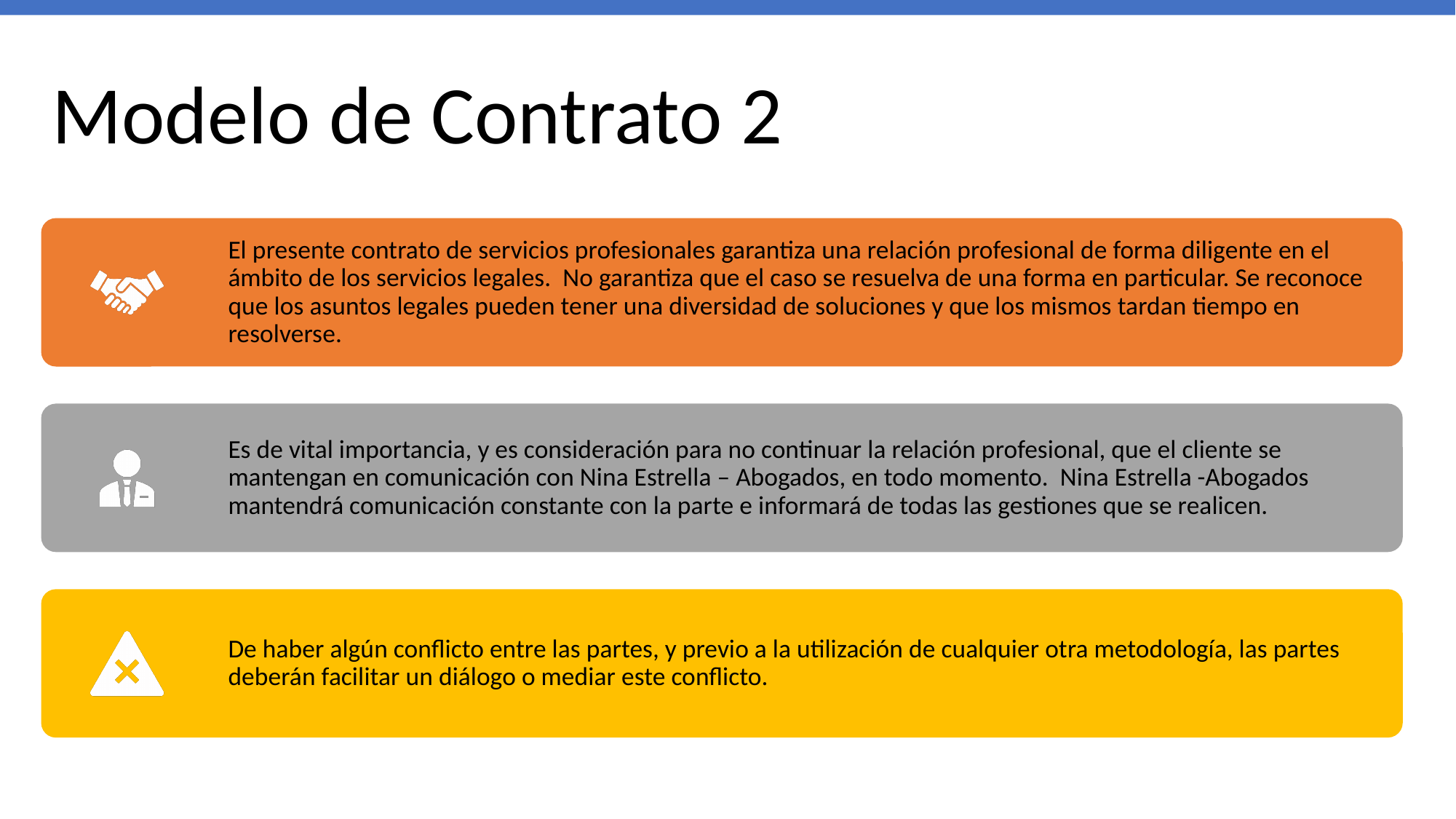

# Modelo de Contrato 2
El presente contrato de servicios profesionales garantiza una relación profesional de forma diligente en el ámbito de los servicios legales.  No garantiza que el caso se resuelva de una forma en particular. Se reconoce que los asuntos legales pueden tener una diversidad de soluciones y que los mismos tardan tiempo en resolverse.
Es de vital importancia, y es consideración para no continuar la relación profesional, que el cliente se mantengan en comunicación con Nina Estrella – Abogados, en todo momento.  Nina Estrella -Abogados mantendrá comunicación constante con la parte e informará de todas las gestiones que se realicen.
De haber algún conflicto entre las partes, y previo a la utilización de cualquier otra metodología, las partes deberán facilitar un diálogo o mediar este conflicto.